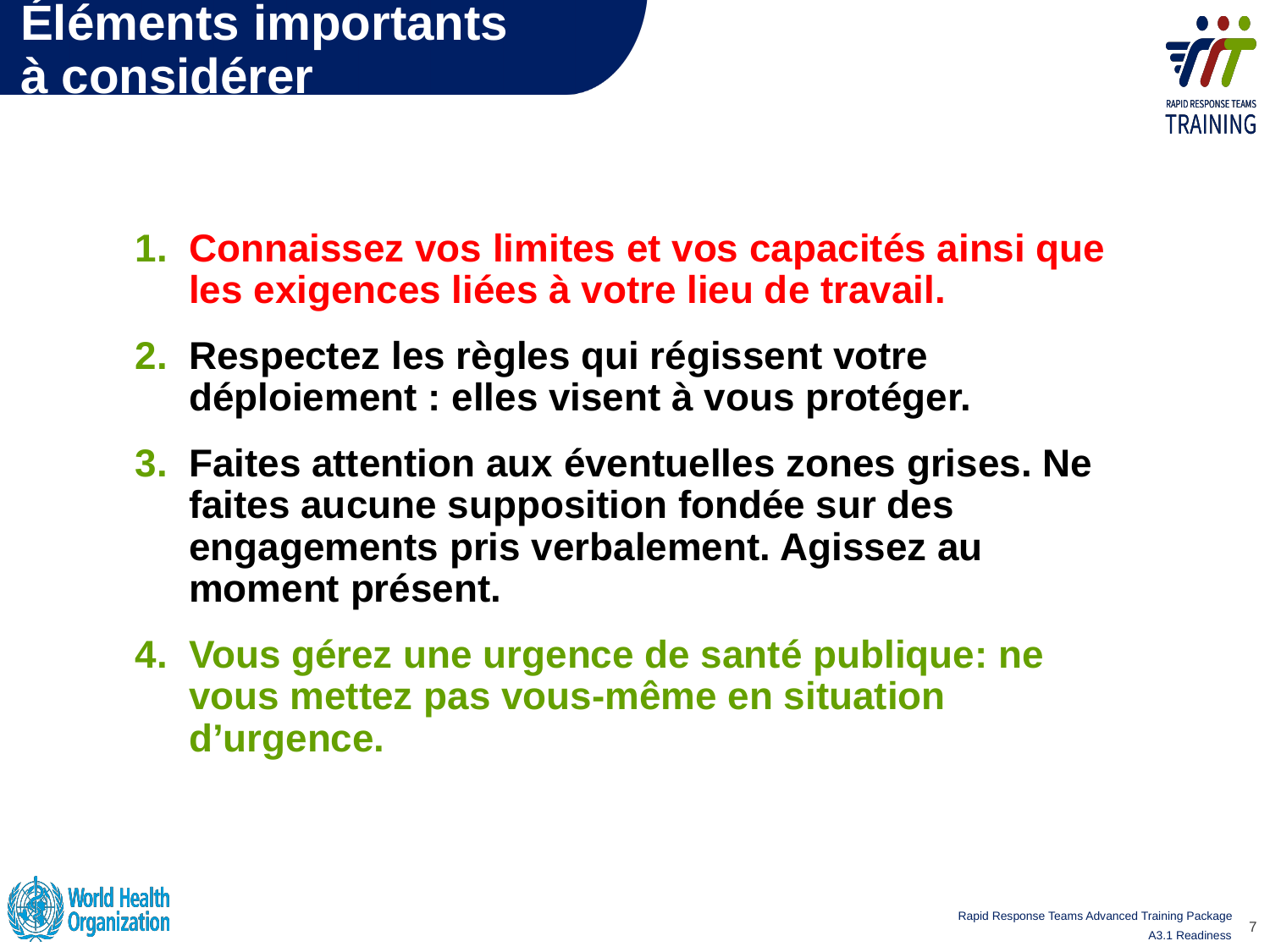

# Éléments importants à considérer

Connaissez vos limites et vos capacités ainsi que les exigences liées à votre lieu de travail.
Respectez les règles qui régissent votre déploiement : elles visent à vous protéger.
Faites attention aux éventuelles zones grises. Ne faites aucune supposition fondée sur des engagements pris verbalement. Agissez au moment présent.
Vous gérez une urgence de santé publique: ne vous mettez pas vous-même en situation d’urgence.
7